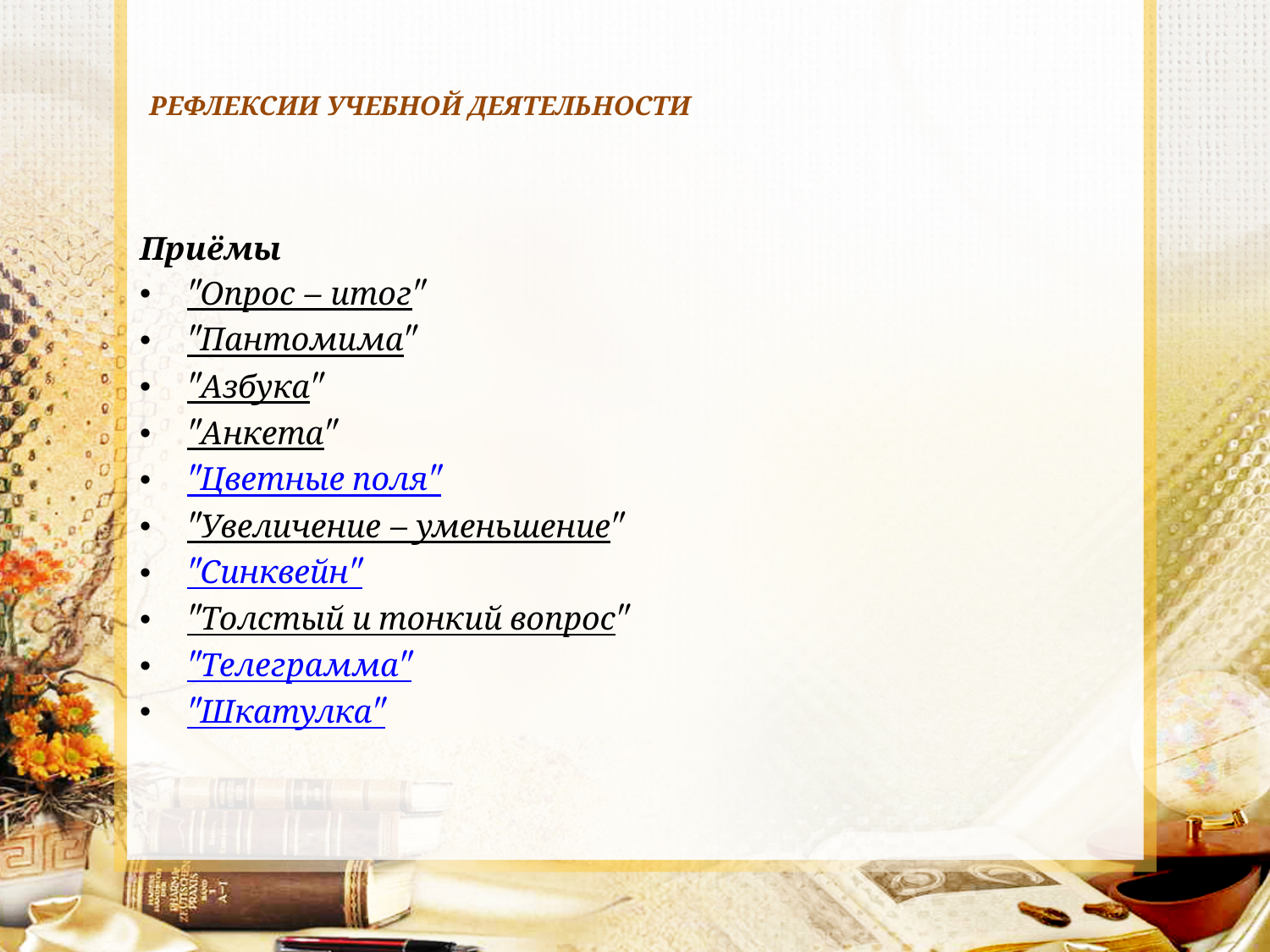

# РЕФЛЕКСИИ УЧЕБНОЙ ДЕЯТЕЛЬНОСТИ
Приёмы
"Опрос – итог"
"Пантомима"
"Азбука"
"Анкета"
"Цветные поля"
"Увеличение – уменьшение"
"Синквейн"
"Толстый и тонкий вопрос"
"Телеграмма"
"Шкатулка"